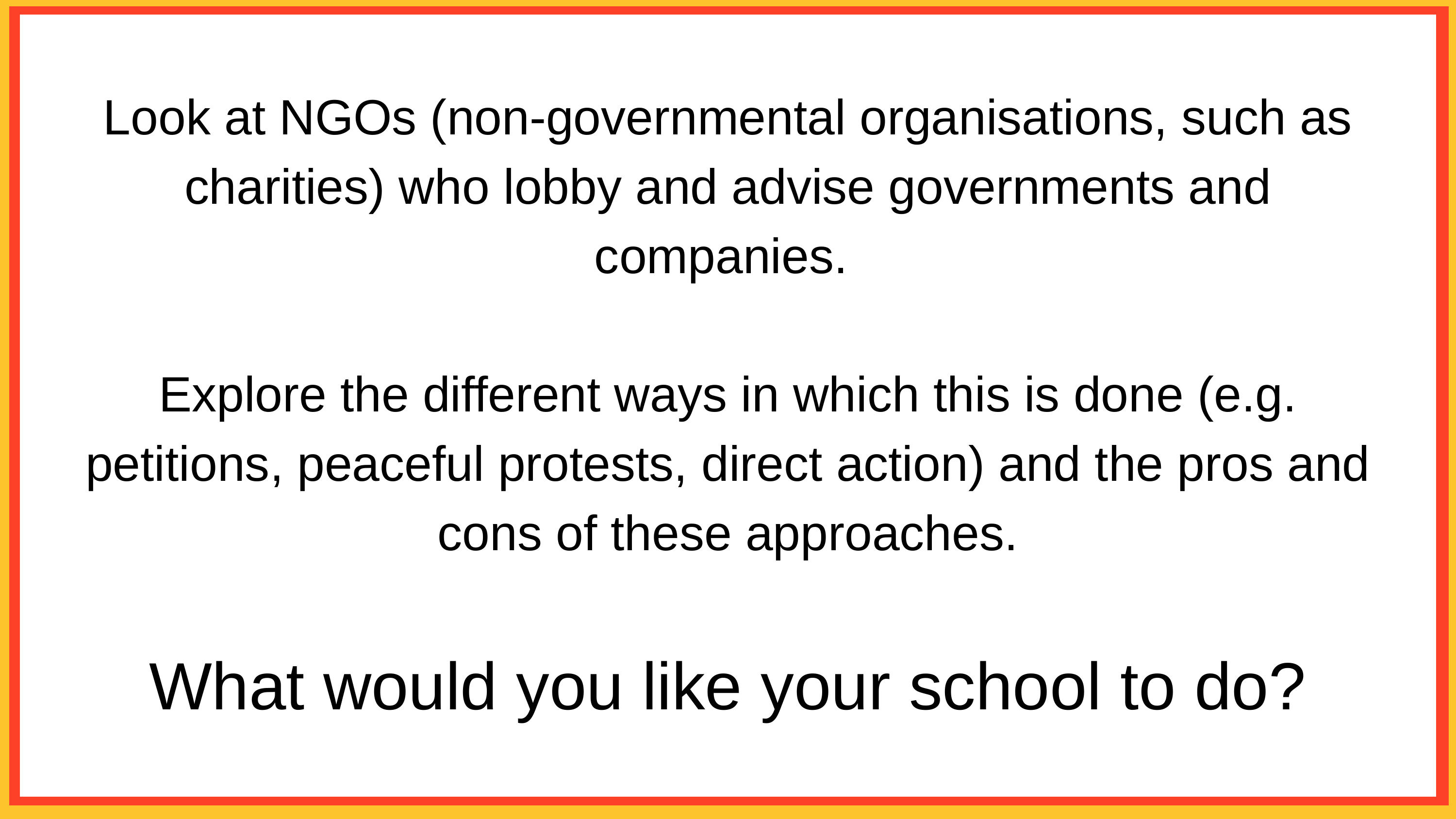

Look at NGOs (non-governmental organisations, such as charities) who lobby and advise governments and companies.

Explore the different ways in which this is done (e.g. petitions, peaceful protests, direct action) and the pros and cons of these approaches.

What would you like your school to do?